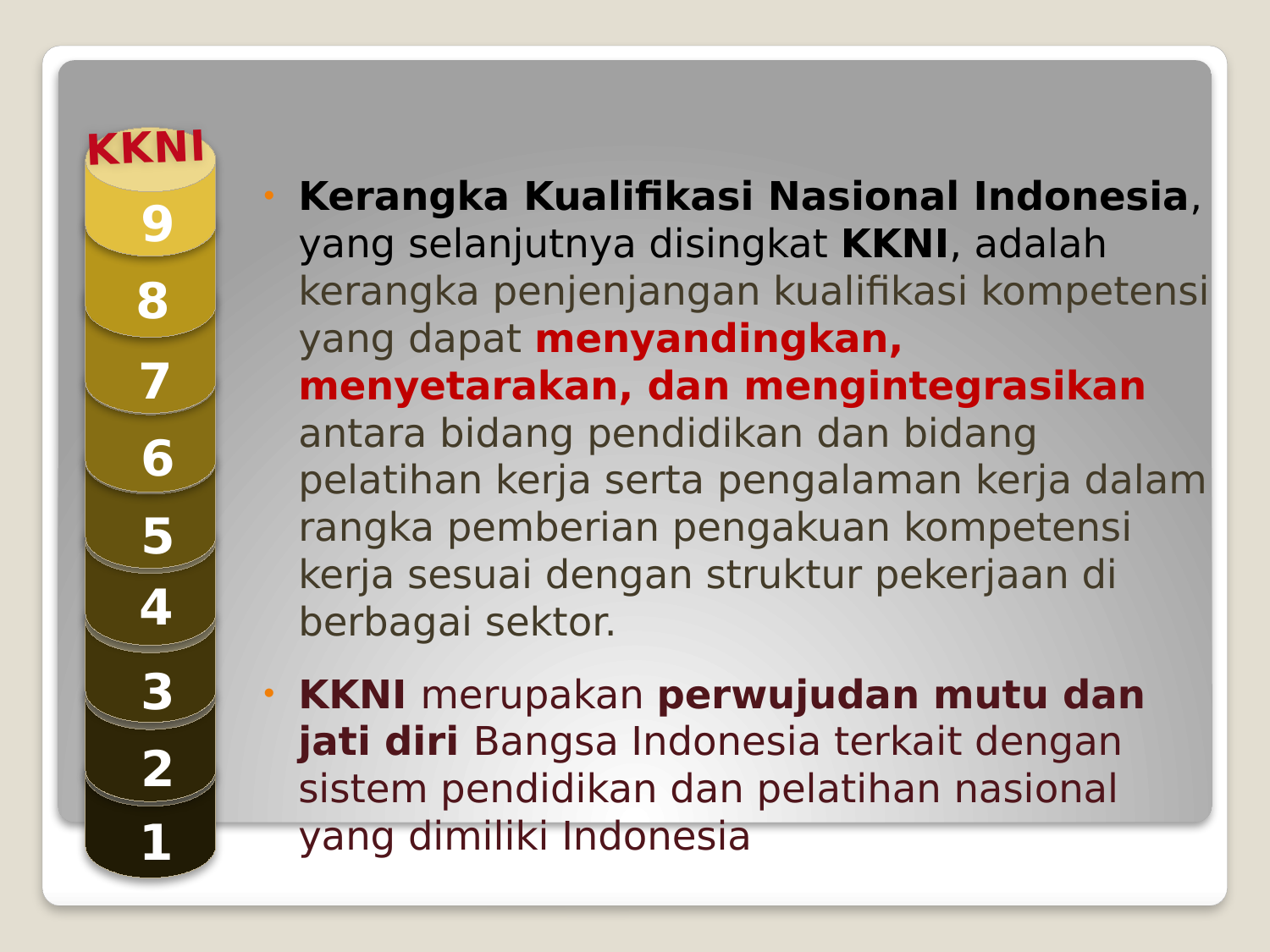

KKNI

9
8
7
6
5
4
3
2
1
Kerangka Kualifikasi Nasional Indonesia,
yang selanjutnya disingkat KKNI, adalah kerangka penjenjangan kualifikasi kompetensi yang dapat menyandingkan,  menyetarakan, dan mengintegrasikan antara bidang pendidikan dan bidang pelatihan kerja serta pengalaman kerja dalam rangka pemberian pengakuan kompetensi kerja sesuai dengan struktur pekerjaan di berbagai sektor.
KKNI merupakan perwujudan mutu dan jati diri Bangsa Indonesia terkait dengan sistem pendidikan dan pelatihan nasional yang dimiliki Indonesia